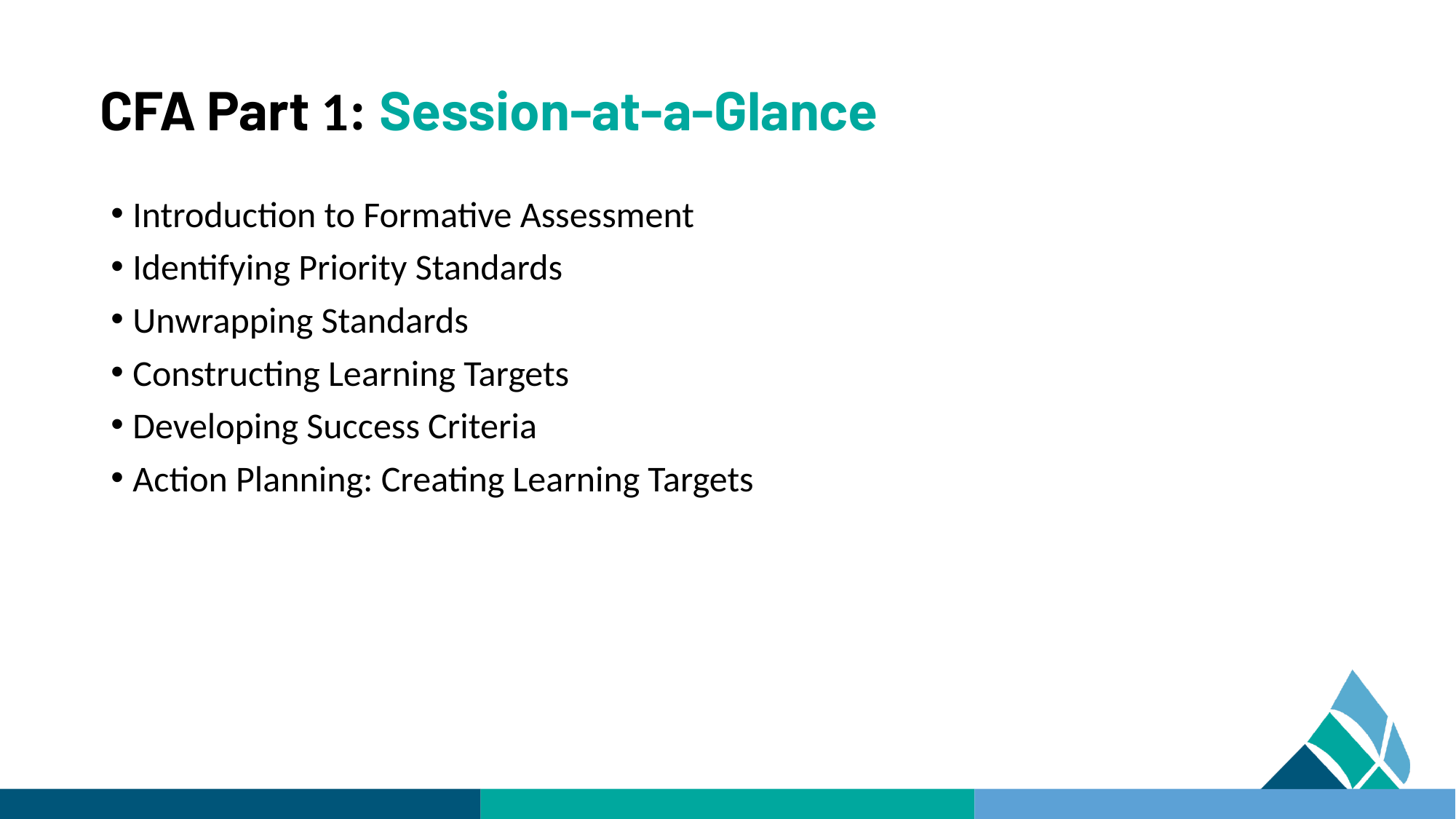

# CFA Part 1: Session-at-a-Glance
Introduction to Formative Assessment
Identifying Priority Standards
Unwrapping Standards
Constructing Learning Targets
Developing Success Criteria
Action Planning: Creating Learning Targets